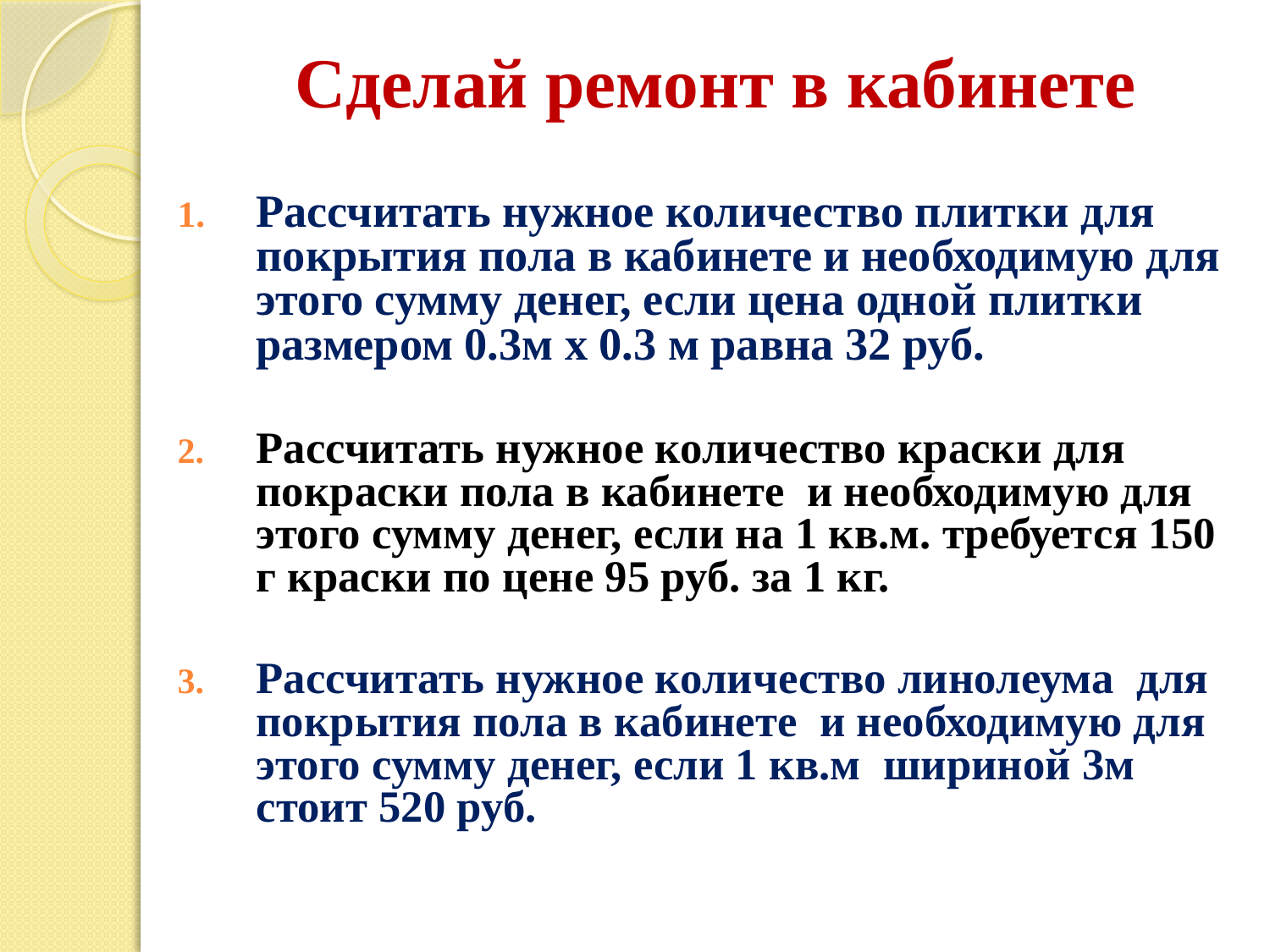

# Сделай ремонт в кабинете
Рассчитать нужное количество плитки для покрытия пола в кабинете и необходимую для этого сумму денег, если цена одной плитки размером 0.3м х 0.3 м равна 32 руб.

Рассчитать нужное количество краски для покраски пола в кабинете  и необходимую для этого сумму денег, если на 1 кв.м. требуется 150 г краски по цене 95 руб. за 1 кг.

Рассчитать нужное количество линолеума  для покрытия пола в кабинете  и необходимую для этого сумму денег, если 1 кв.м  шириной 3м стоит 520 руб.